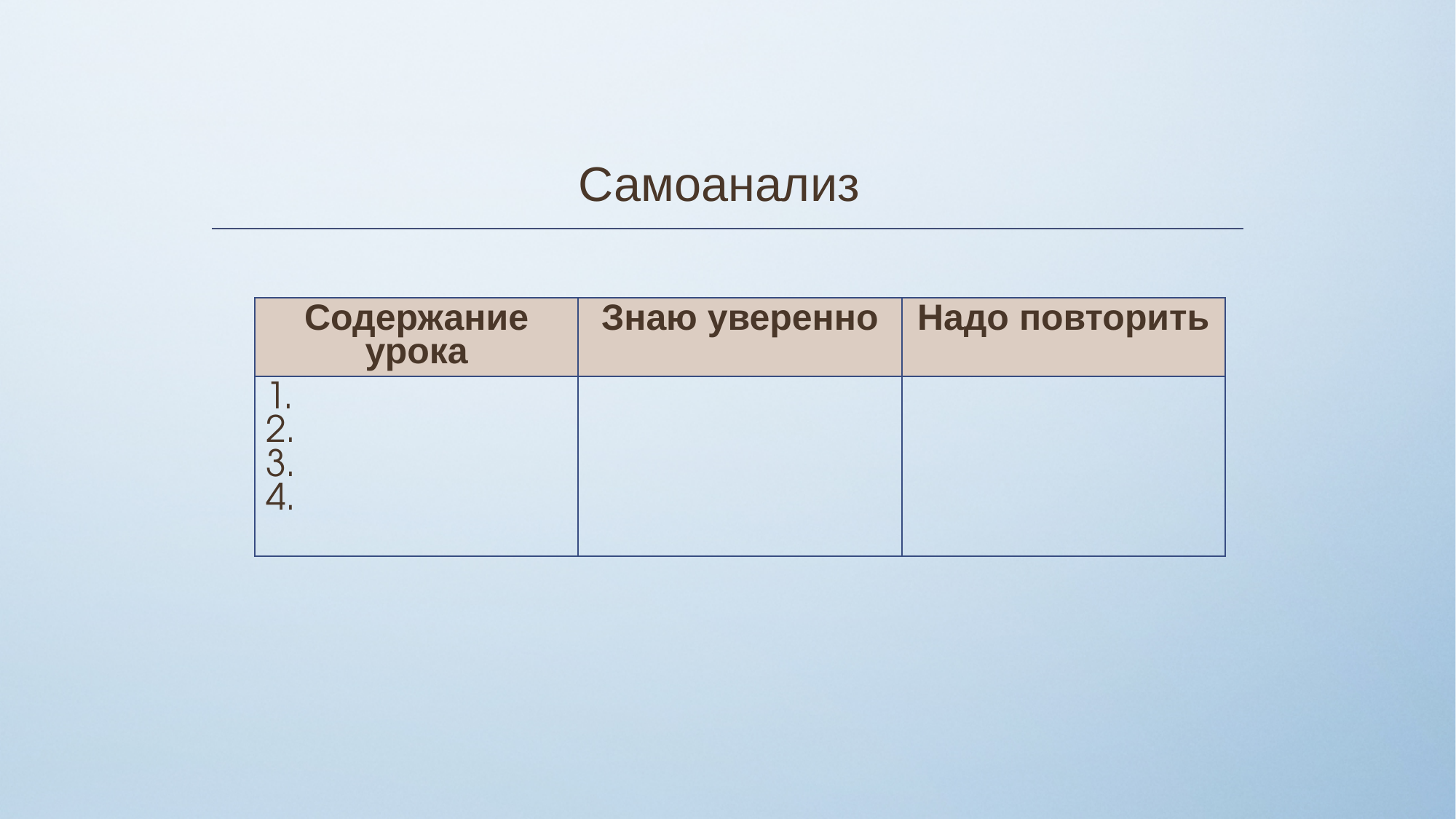

Самоанализ
| Содержание урока | Знаю уверенно | Надо повторить |
| --- | --- | --- |
| 1. 2. 3. 4. |  |  |